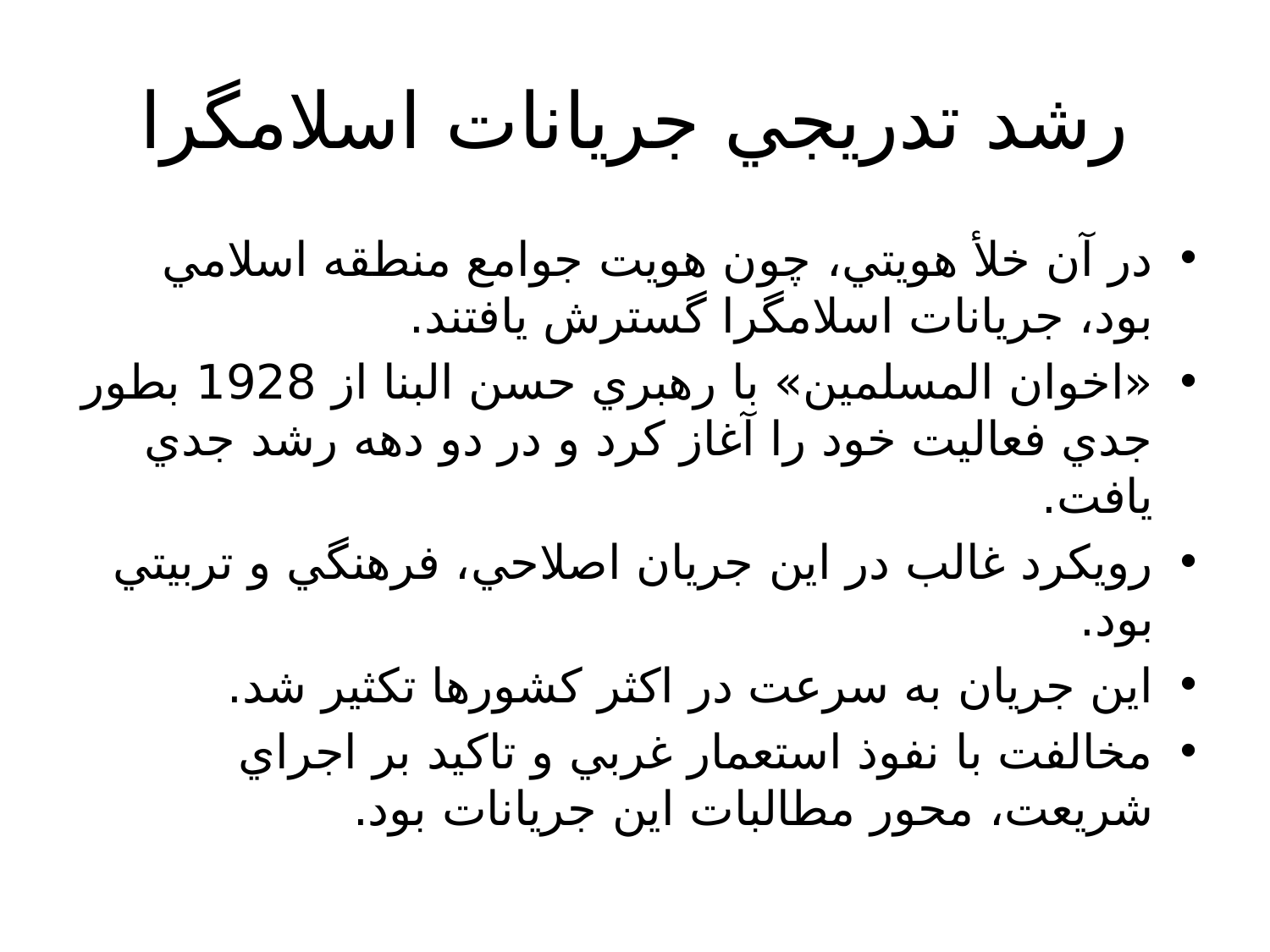

# رشد تدريجي جريانات اسلامگرا
در آن خلأ هويتي، چون هويت جوامع منطقه اسلامي بود، جريانات اسلامگرا گسترش يافتند.
«اخوان المسلمين» با رهبري حسن البنا از 1928 بطور جدي فعاليت خود را آغاز كرد و در دو دهه رشد جدي يافت.
رويكرد غالب در اين جريان اصلاحي، فرهنگي و تربيتي بود.
اين جريان به سرعت در اكثر كشورها تكثير شد.
مخالفت با نفوذ استعمار غربي و تاكيد بر اجراي شريعت، محور مطالبات اين جريانات بود.